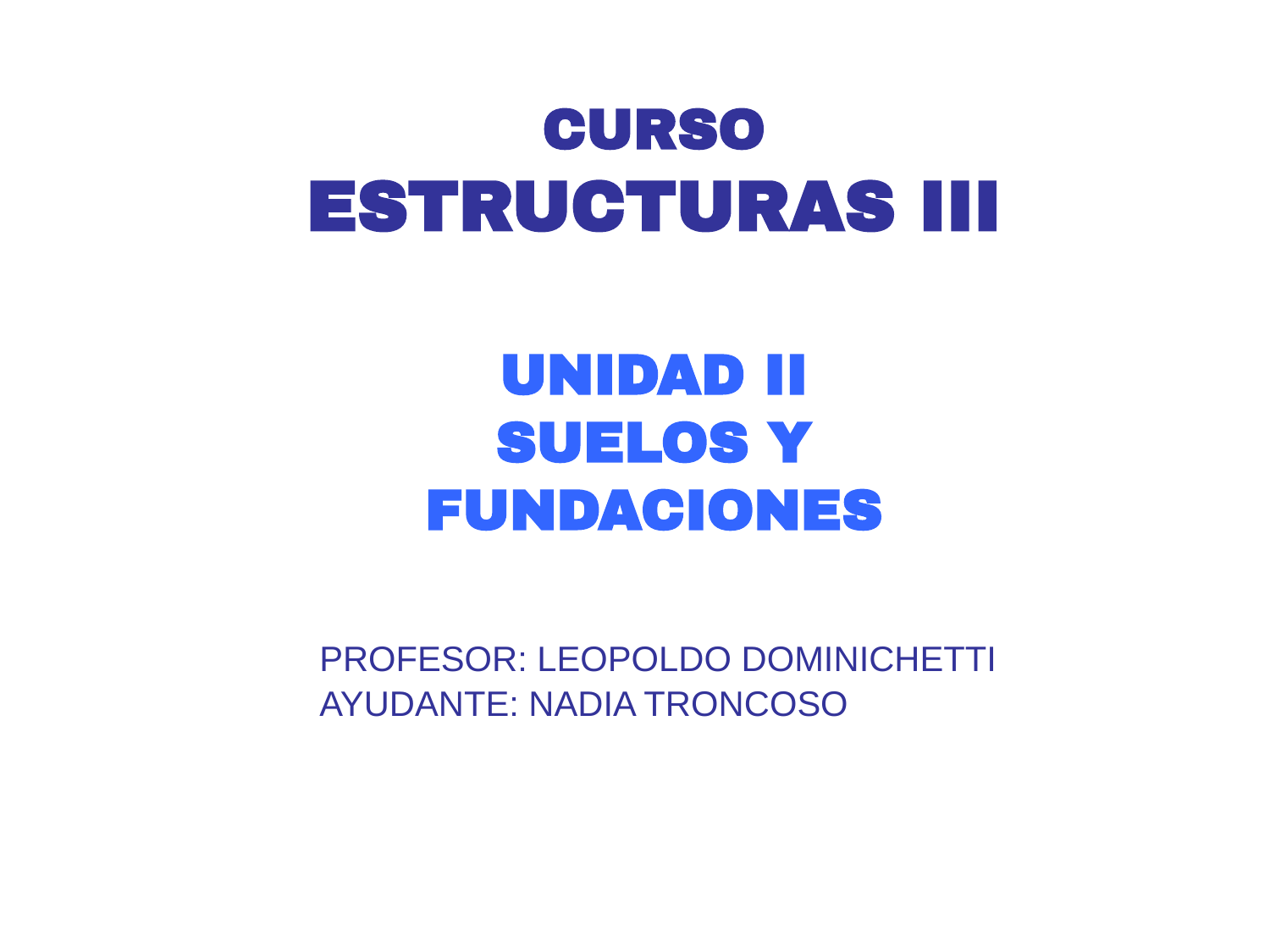

CURSO
ESTRUCTURAS III
UNIDAD II
SUELOS Y FUNDACIONES
PROFESOR: LEOPOLDO DOMINICHETTI
AYUDANTE: NADIA TRONCOSO